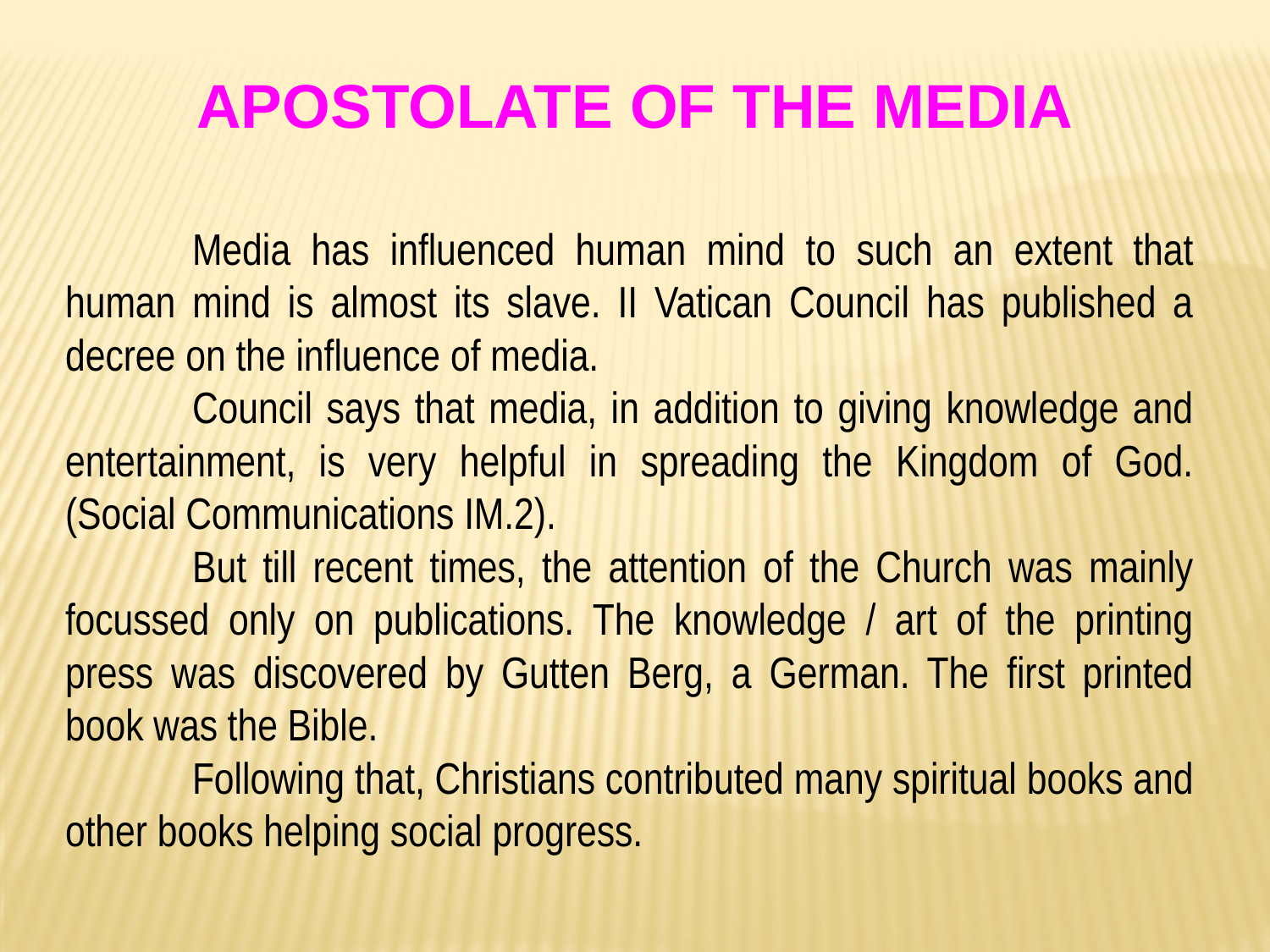

APOSTOLATE OF THE MEDIA
	Media has influenced human mind to such an extent that human mind is almost its slave. II Vatican Council has published a decree on the influence of media.
	Council says that media, in addition to giving knowledge and entertainment, is very helpful in spreading the Kingdom of God. (Social Communications IM.2).
	But till recent times, the attention of the Church was mainly focussed only on publications. The knowledge / art of the printing press was discovered by Gutten Berg, a German. The first printed book was the Bible.
	Following that, Christians contributed many spiritual books and other books helping social progress.